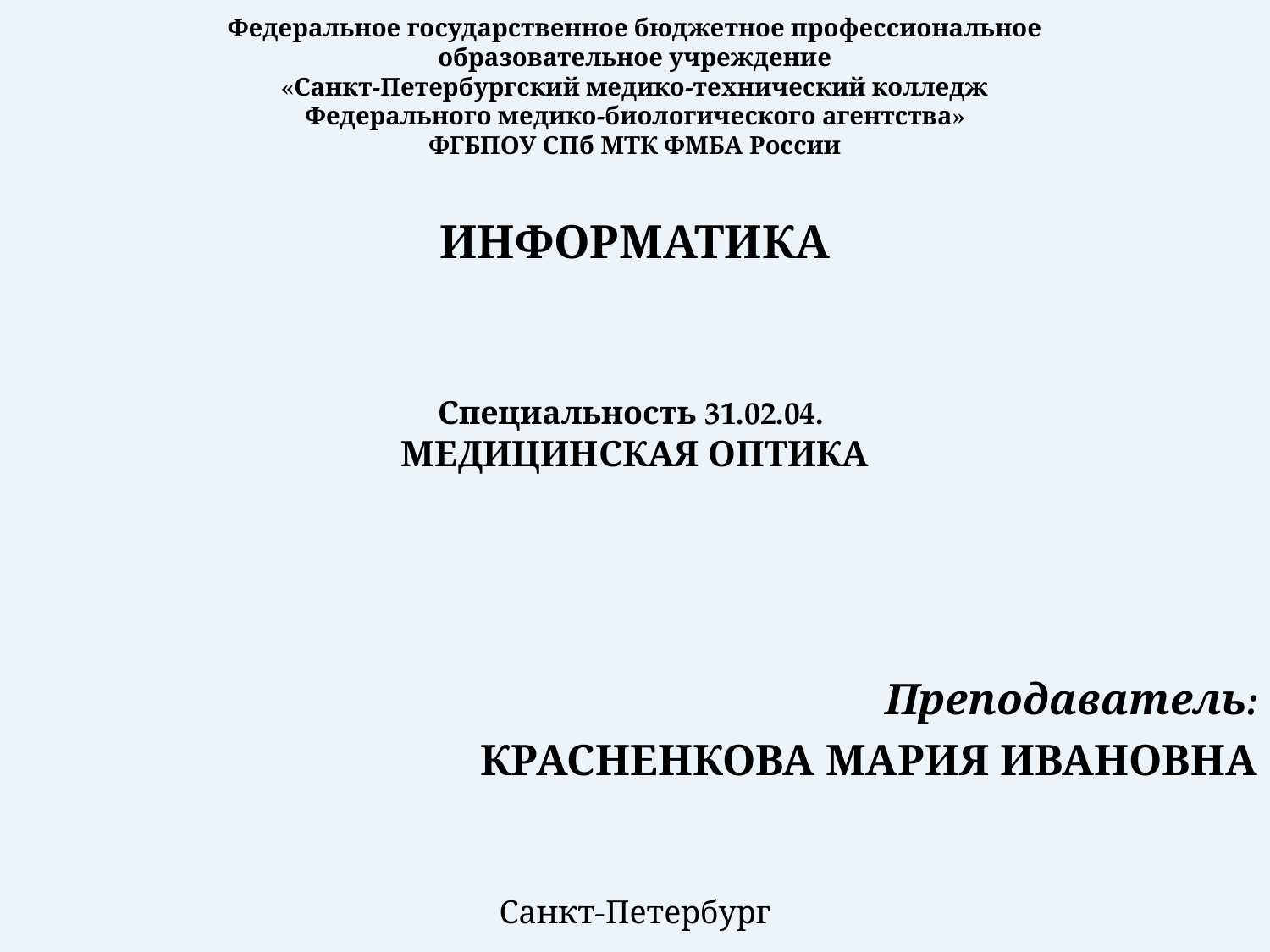

# Федеральное государственное бюджетное профессиональное образовательное учреждение «Санкт-Петербургский медико-технический колледж Федерального медико-биологического агентства» ФГБПОУ СПб МТК ФМБА России
ИНФОРМАТИКА
Специальность 31.02.04.
МЕДИЦИНСКАЯ ОПТИКА
Преподаватель:
КРАСНЕНКОВА МАРИЯ ИВАНОВНА
Санкт-Петербург